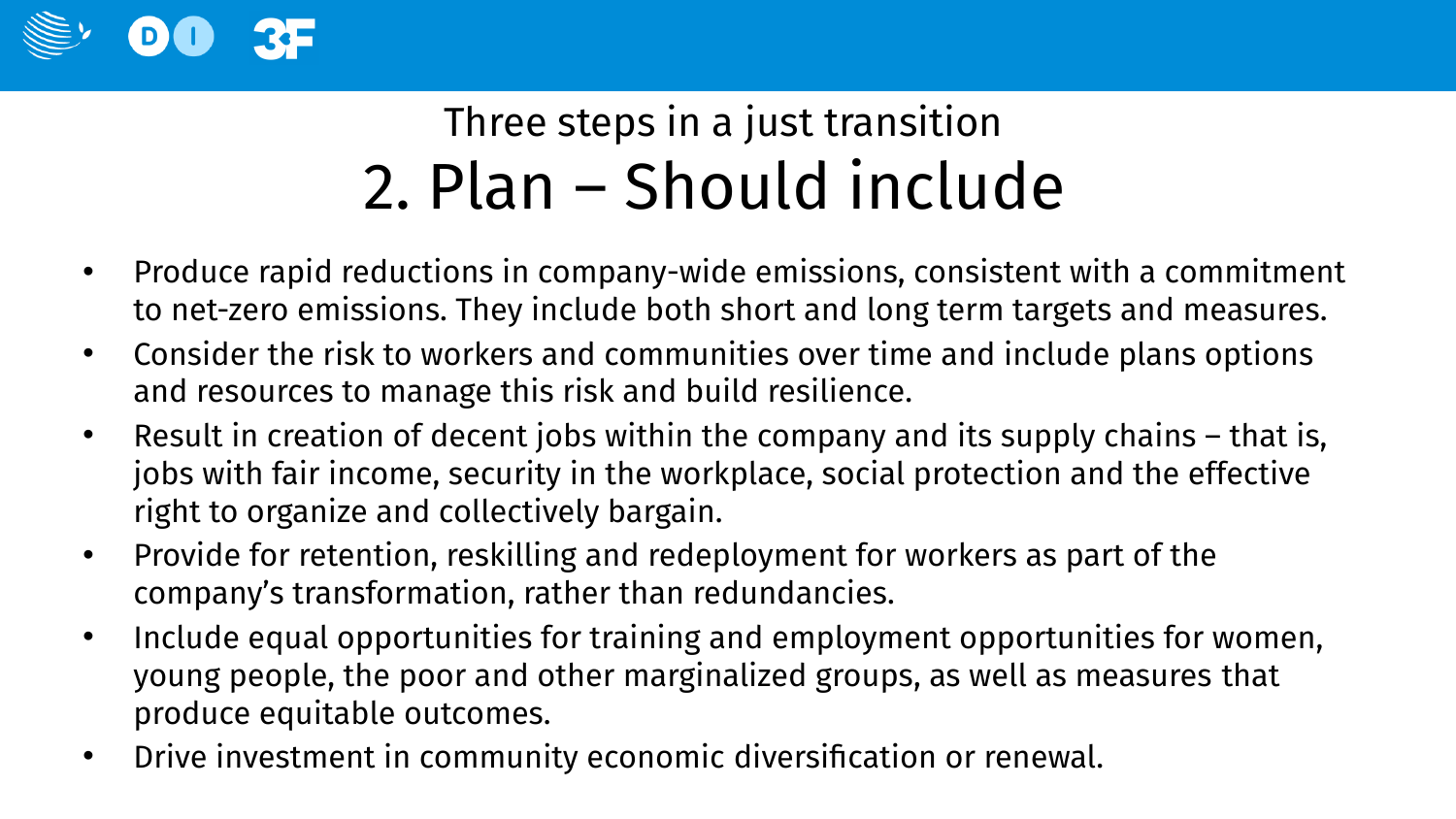

# Three steps in a just transition 2. Plan – Should include
Produce rapid reductions in company-wide emissions, consistent with a commitment to net-zero emissions. They include both short and long term targets and measures.
Consider the risk to workers and communities over time and include plans options and resources to manage this risk and build resilience.
Result in creation of decent jobs within the company and its supply chains – that is, jobs with fair income, security in the workplace, social protection and the effective right to organize and collectively bargain.
Provide for retention, reskilling and redeployment for workers as part of the company’s transformation, rather than redundancies.
Include equal opportunities for training and employment opportunities for women, young people, the poor and other marginalized groups, as well as measures that produce equitable outcomes.
Drive investment in community economic diversification or renewal.